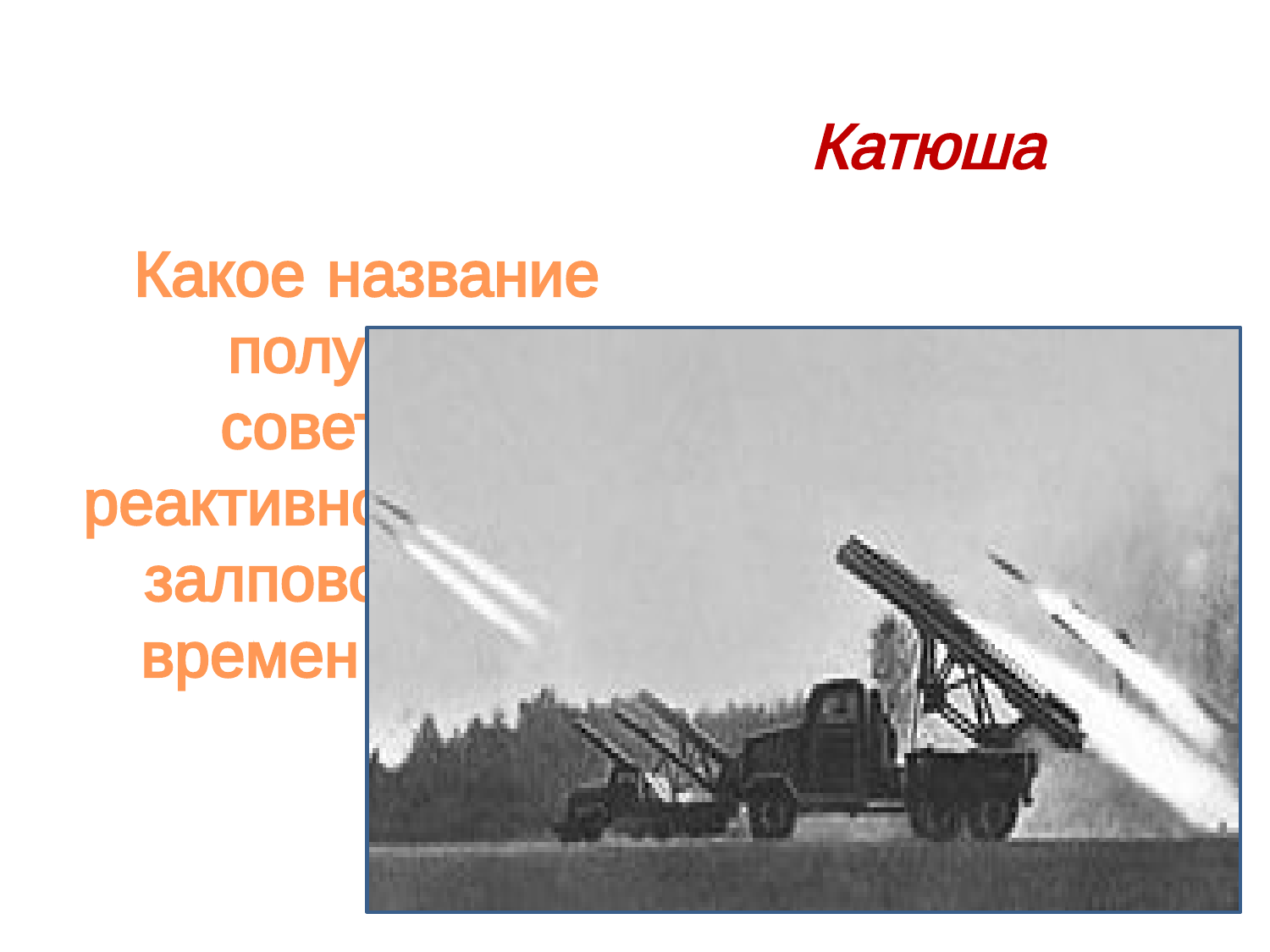

Какое название получило советское реактивное орудие залпового огня времен ВОВ ?
Катюша